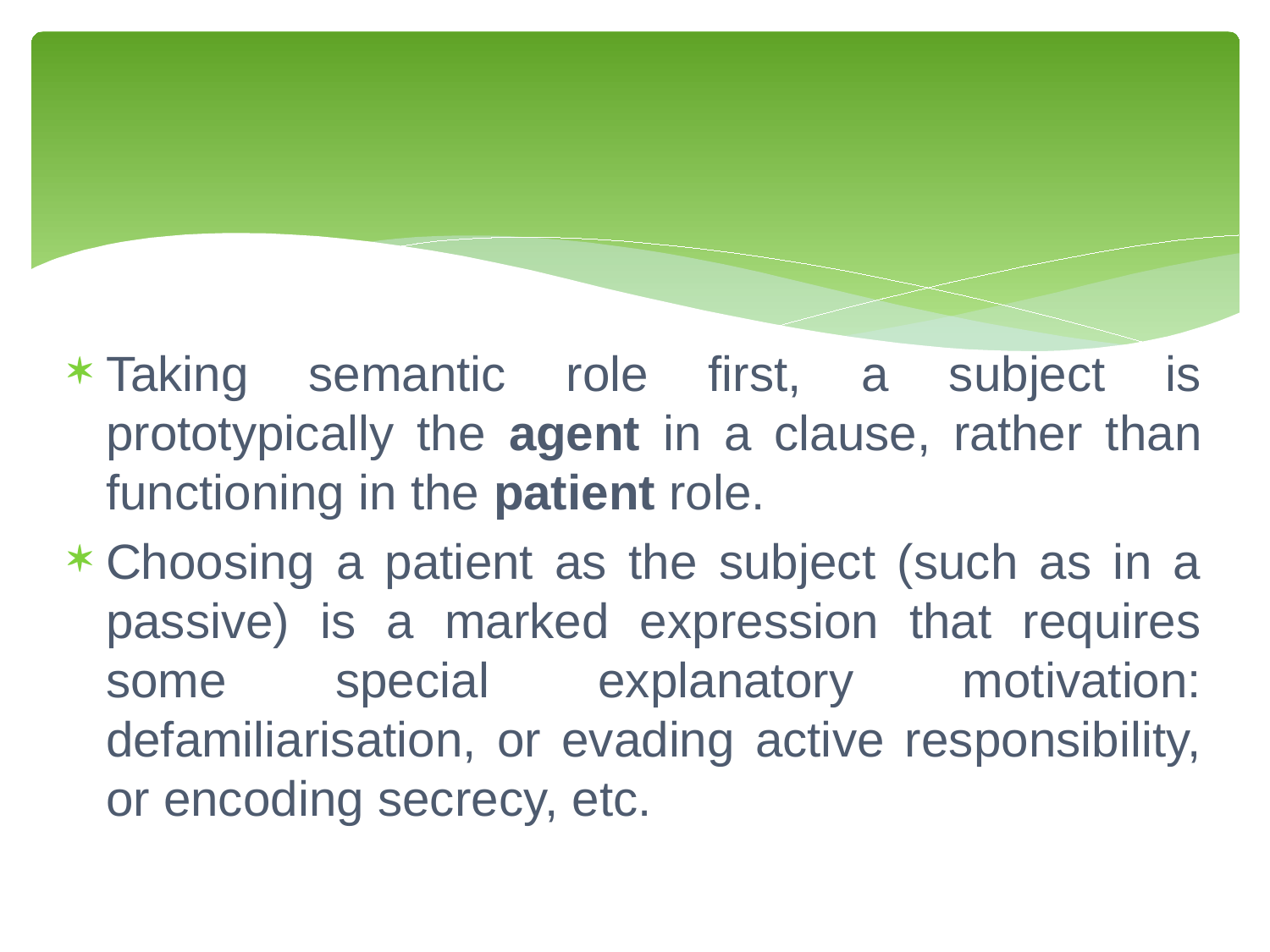

#
Taking semantic role first, a subject is prototypically the agent in a clause, rather than functioning in the patient role.
Choosing a patient as the subject (such as in a passive) is a marked expression that requires some special explanatory motivation: defamiliarisation, or evading active responsibility, or encoding secrecy, etc.